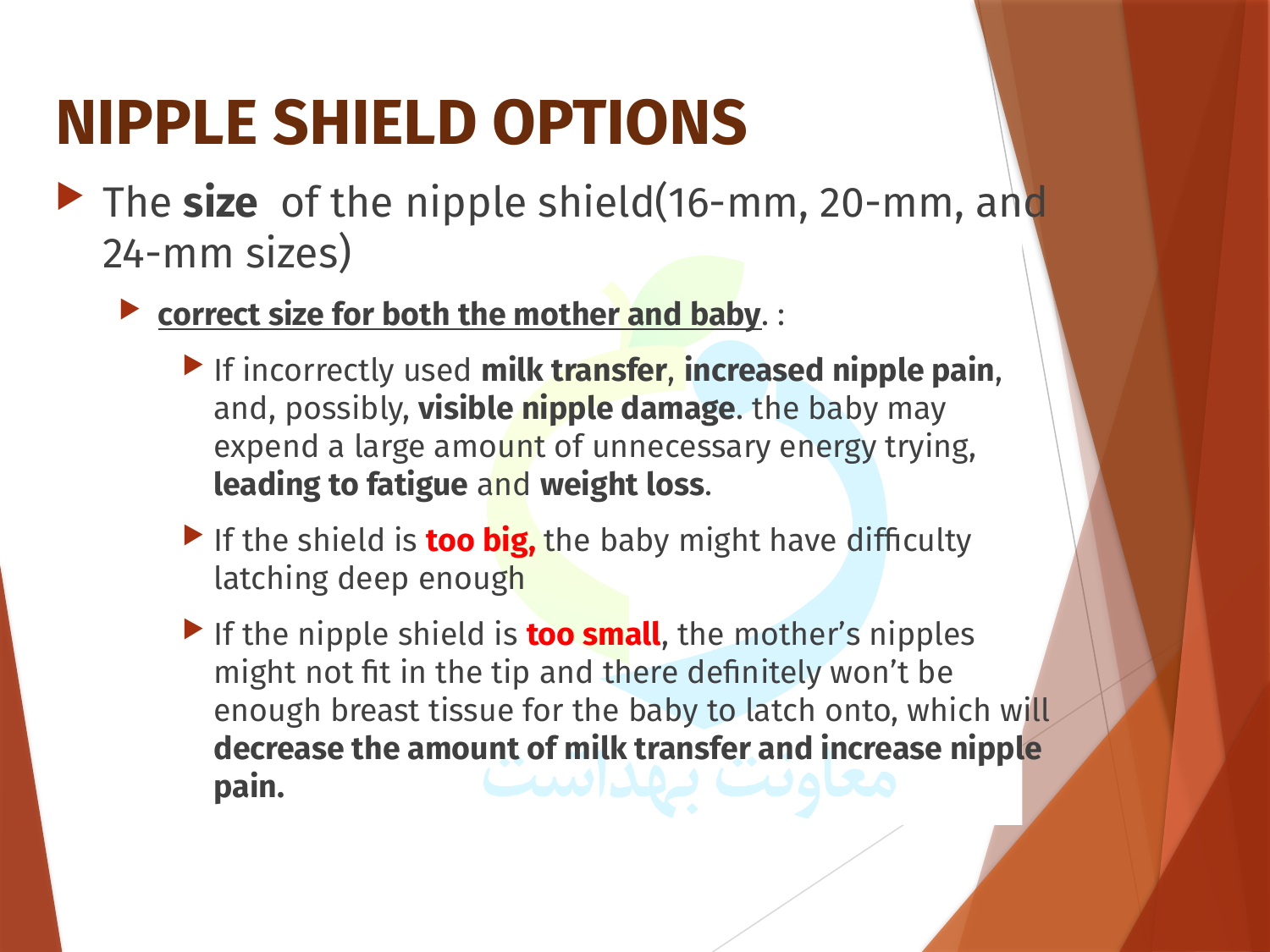

NIPPLE SHIELD OPTIONS
The size  of the nipple shield(16-mm, 20-mm, and 24-mm sizes)
correct size for both the mother and baby. :
If incorrectly used milk transfer, increased nipple pain, and, possibly, visible nipple damage. the baby may expend a large amount of unnecessary energy trying, leading to fatigue and weight loss.
If the shield is too big, the baby might have difficulty latching deep enough
If the nipple shield is too small, the mother’s nipples might not fit in the tip and there definitely won’t be enough breast tissue for the baby to latch onto, which will decrease the amount of milk transfer and increase nipple pain.